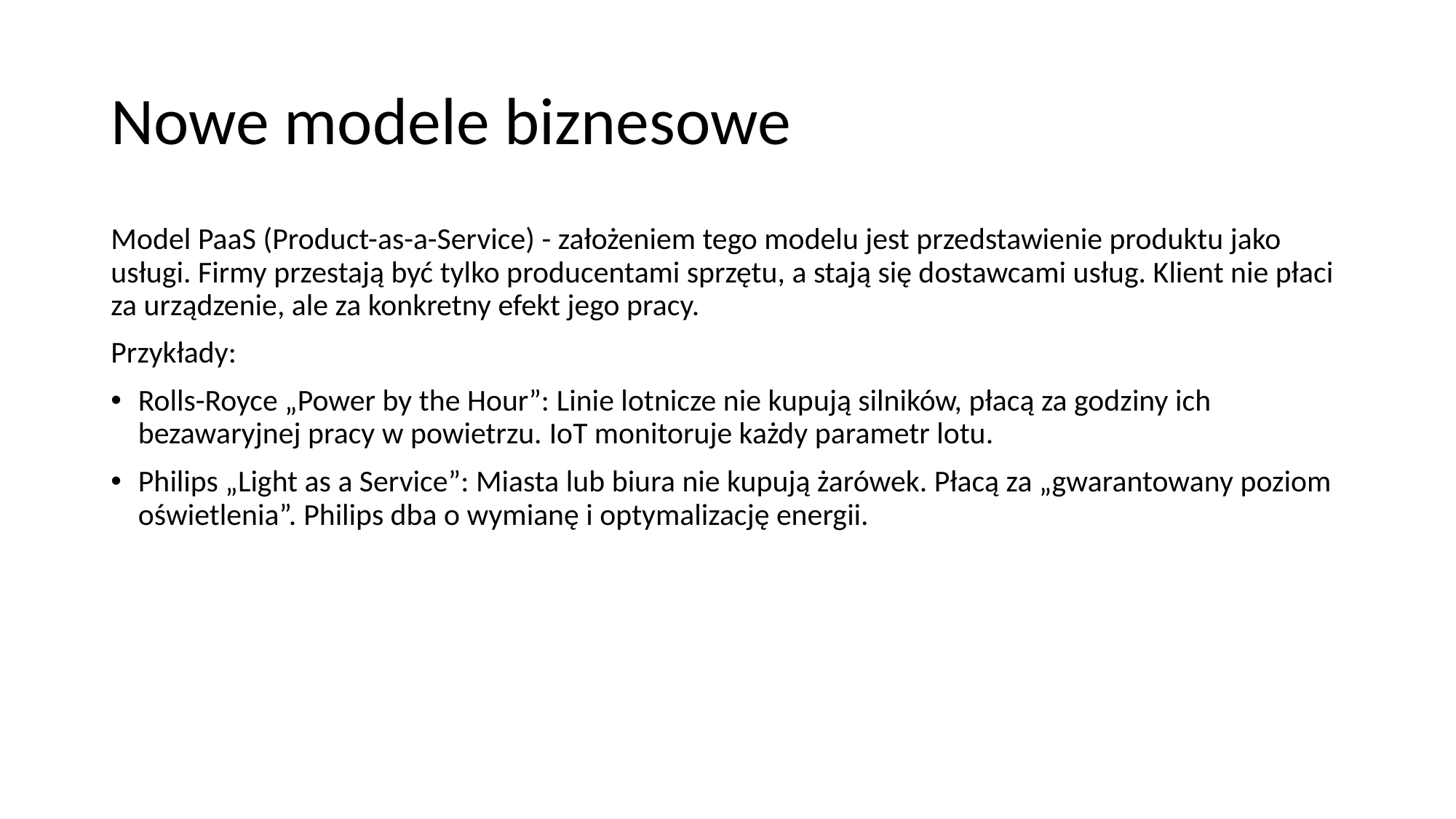

# Nowe modele biznesowe
Model PaaS (Product-as-a-Service) - założeniem tego modelu jest przedstawienie produktu jako usługi. Firmy przestają być tylko producentami sprzętu, a stają się dostawcami usług. Klient nie płaci za urządzenie, ale za konkretny efekt jego pracy.
Przykłady:
Rolls-Royce „Power by the Hour”: Linie lotnicze nie kupują silników, płacą za godziny ich bezawaryjnej pracy w powietrzu. IoT monitoruje każdy parametr lotu.
Philips „Light as a Service”: Miasta lub biura nie kupują żarówek. Płacą za „gwarantowany poziom oświetlenia”. Philips dba o wymianę i optymalizację energii.